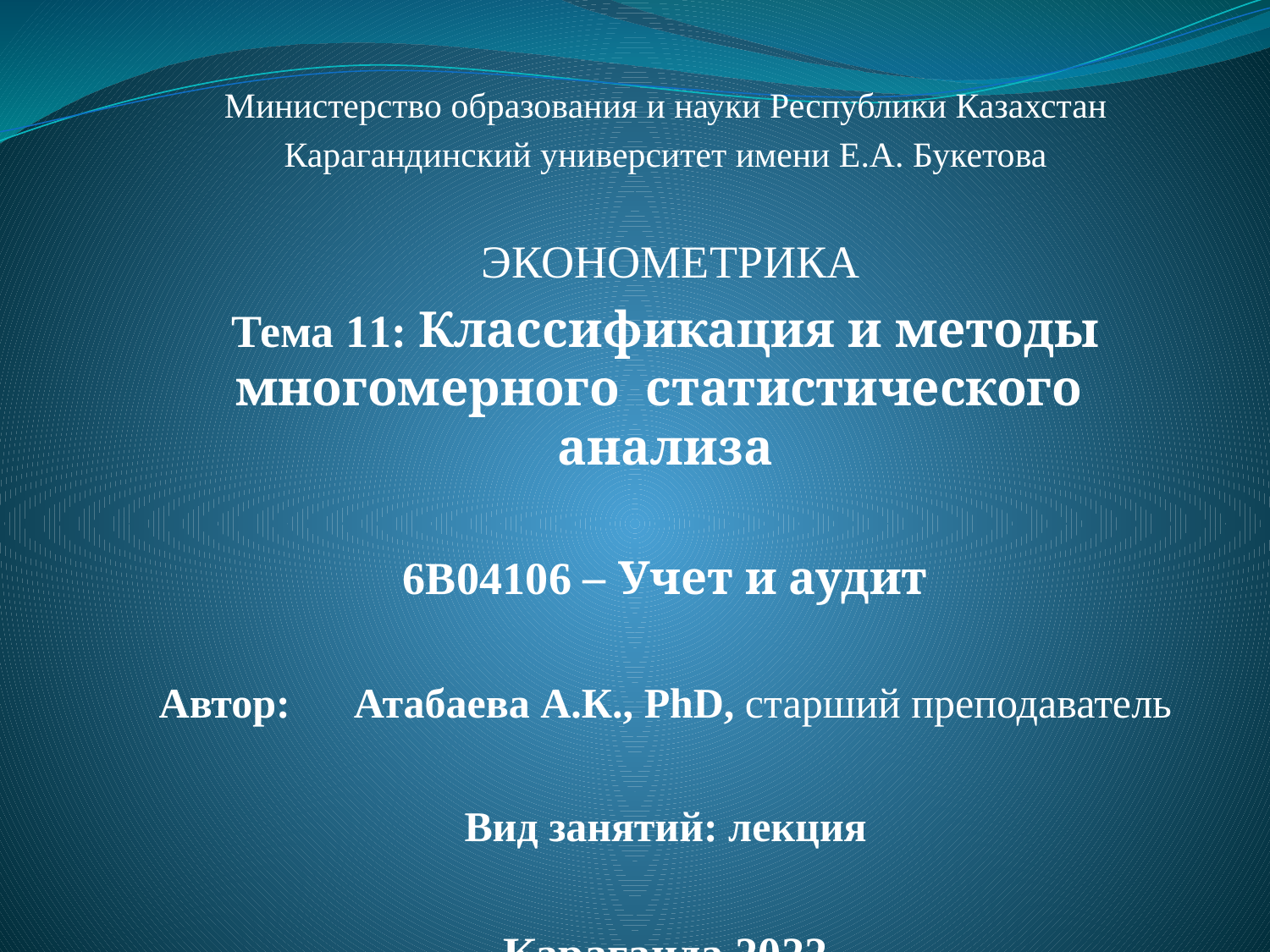

Министерство образования и науки Республики Казахстан
Карагандинский университет имени Е.А. Букетова

 ЭКОНОМЕТРИКА
Тема 11: Классификация и методы многомерного  статистического  анализа

6В04106 – Учет и аудит

Автор:      Атабаева А.К., PhD, старший преподаватель

Вид занятий: лекция

Караганда 2022